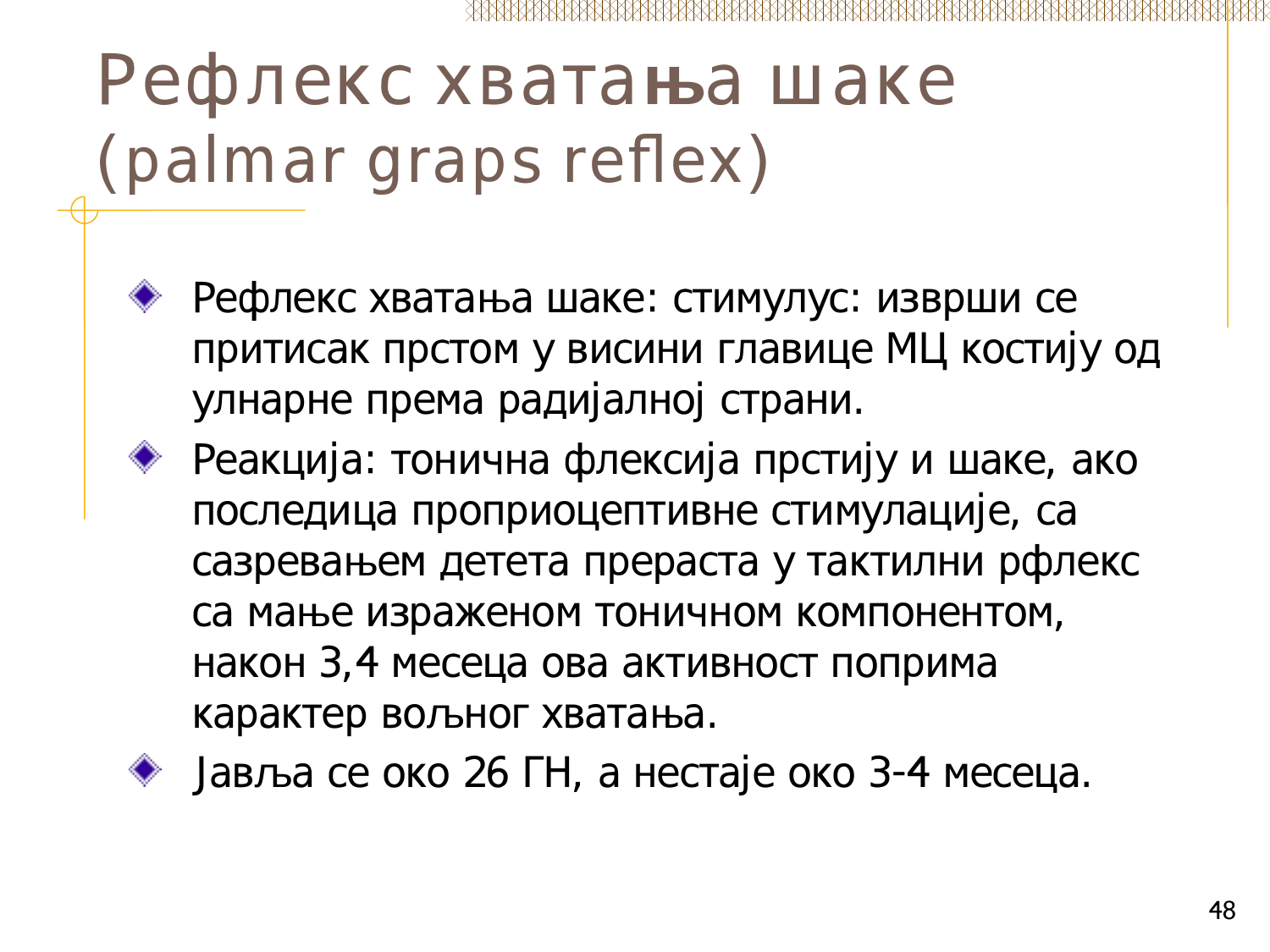

# Рефлекс хватања шаке (palmar graps reflex)
Рефлекс хватања шаке: стимулус: изврши се притисак прстом у висини главице МЦ костију од улнарне према радијалној страни.
Реакција: тонична флексија прстију и шаке, ако последица проприоцептивне стимулације, са сазревањем детета прераста у тактилни рфлекс са мање израженом тоничном компонентом, након 3,4 месеца ова активност поприма карактер вољног хватања.
Јавља се око 26 ГН, а нестаје око 3-4 месеца.
48